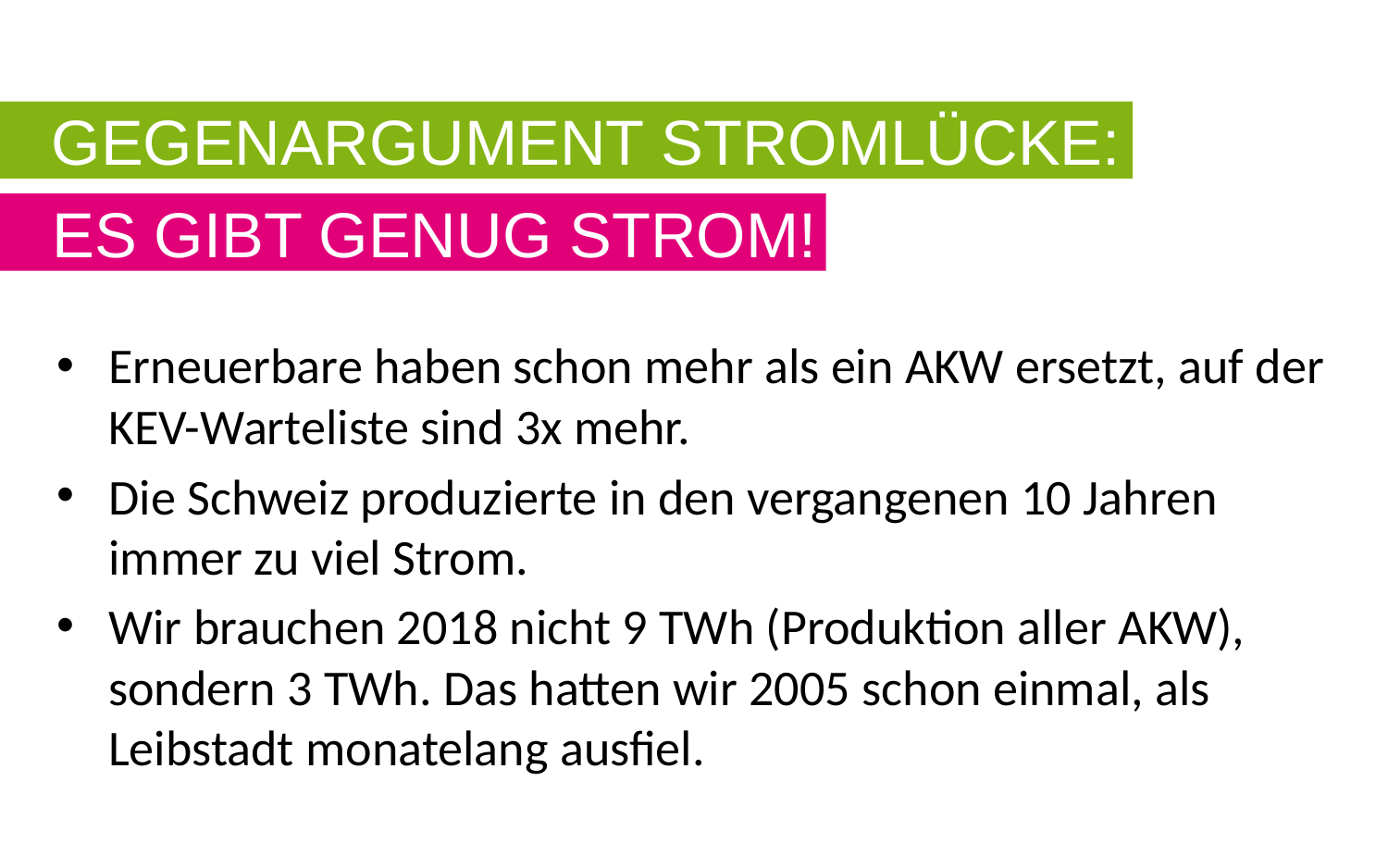

Gegenargument Stromlücke:
Es gibt genug strom!
Erneuerbare haben schon mehr als ein AKW ersetzt, auf der KEV-Warteliste sind 3x mehr.
Die Schweiz produzierte in den vergangenen 10 Jahren immer zu viel Strom.
Wir brauchen 2018 nicht 9 TWh (Produktion aller AKW), sondern 3 TWh. Das hatten wir 2005 schon einmal, als Leibstadt monatelang ausfiel.